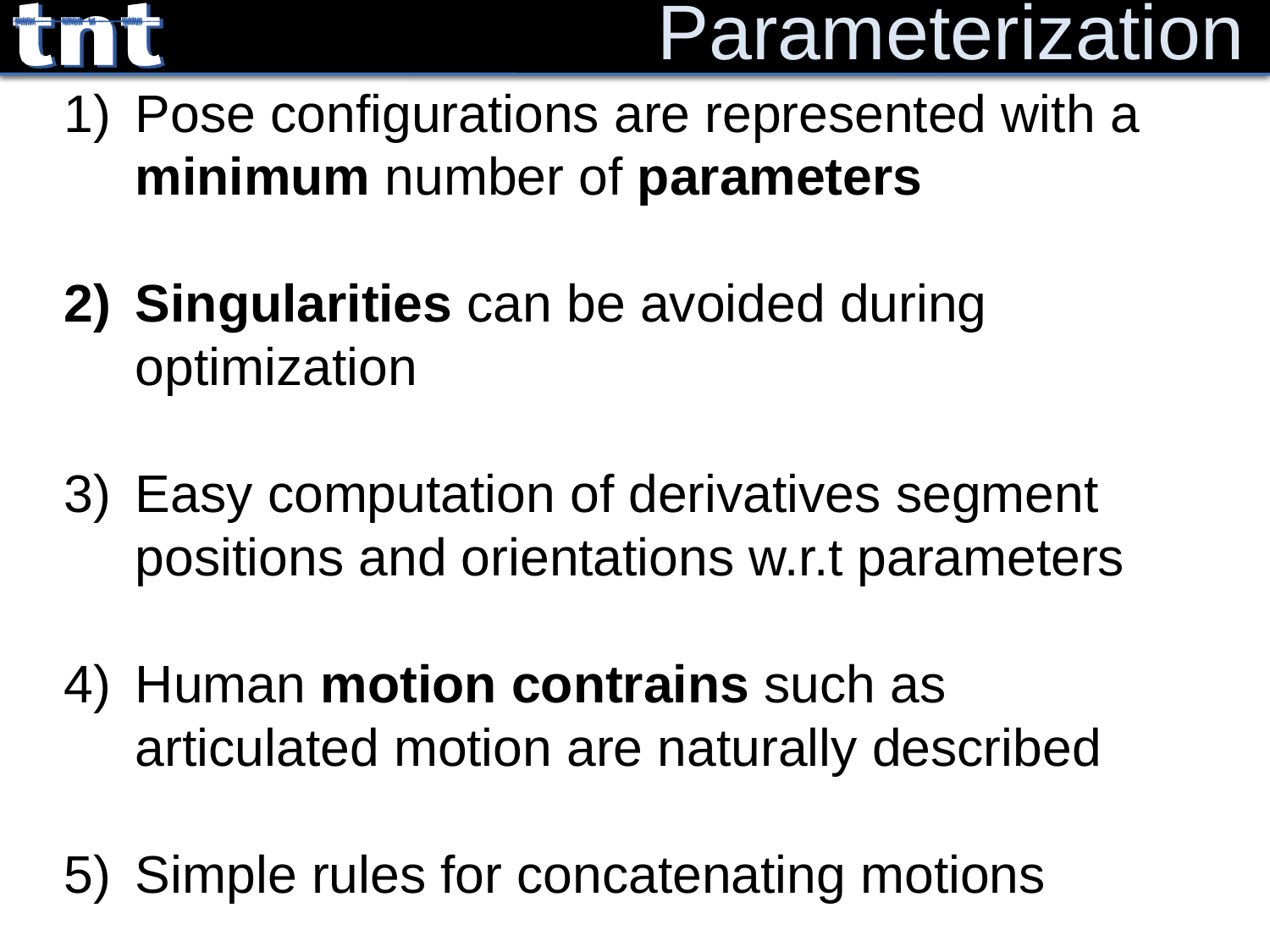

# Parameterization
Pose configurations are represented with a minimum number of parameters

Singularities can be avoided during optimization

Easy computation of derivatives segment positions and orientations w.r.t parameters

Human motion contrains such as articulated motion are naturally described

Simple rules for concatenating motions